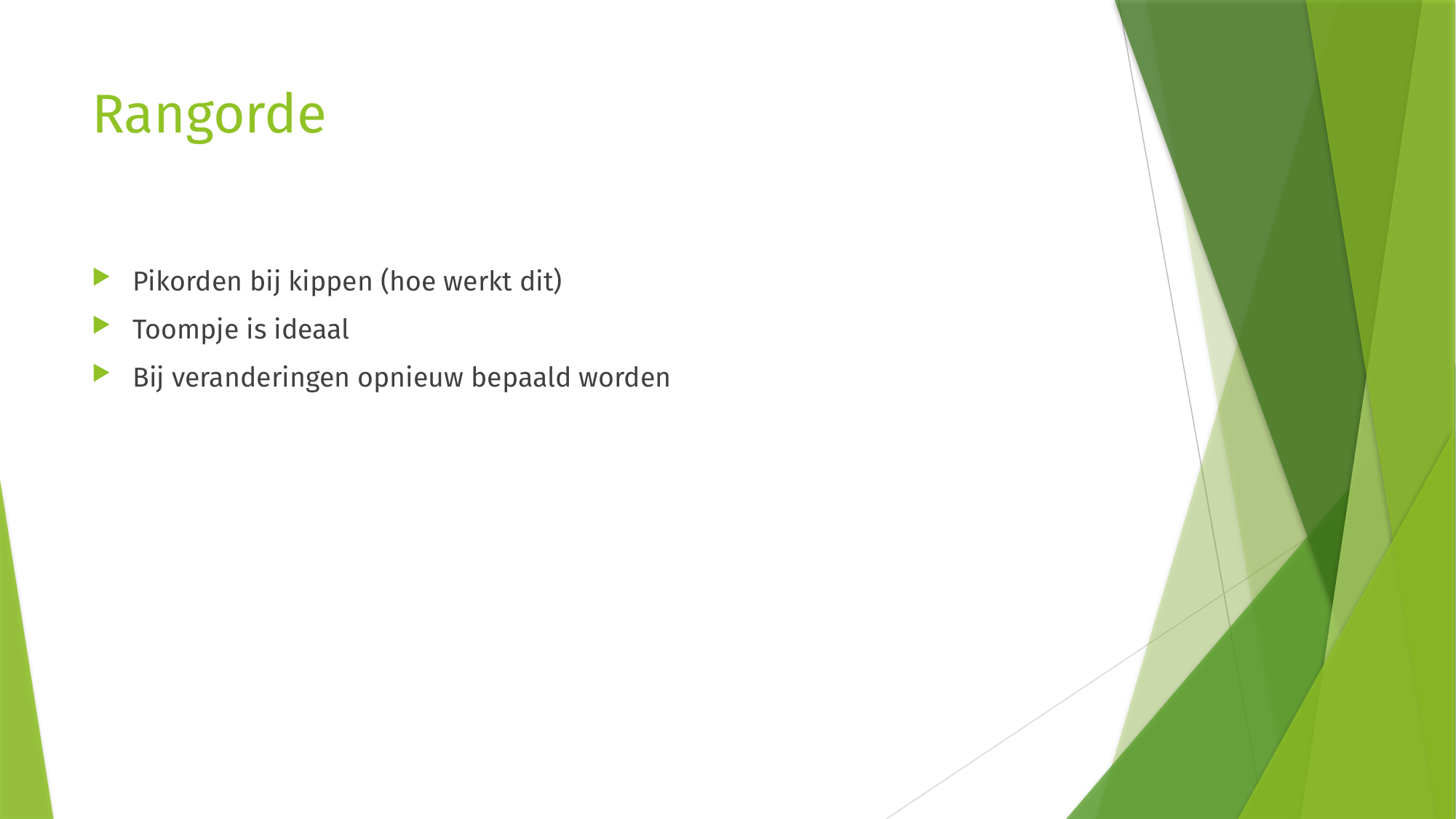

# Rangorde
Pikorden bij kippen (hoe werkt dit)
Toompje is ideaal
Bij veranderingen opnieuw bepaald worden